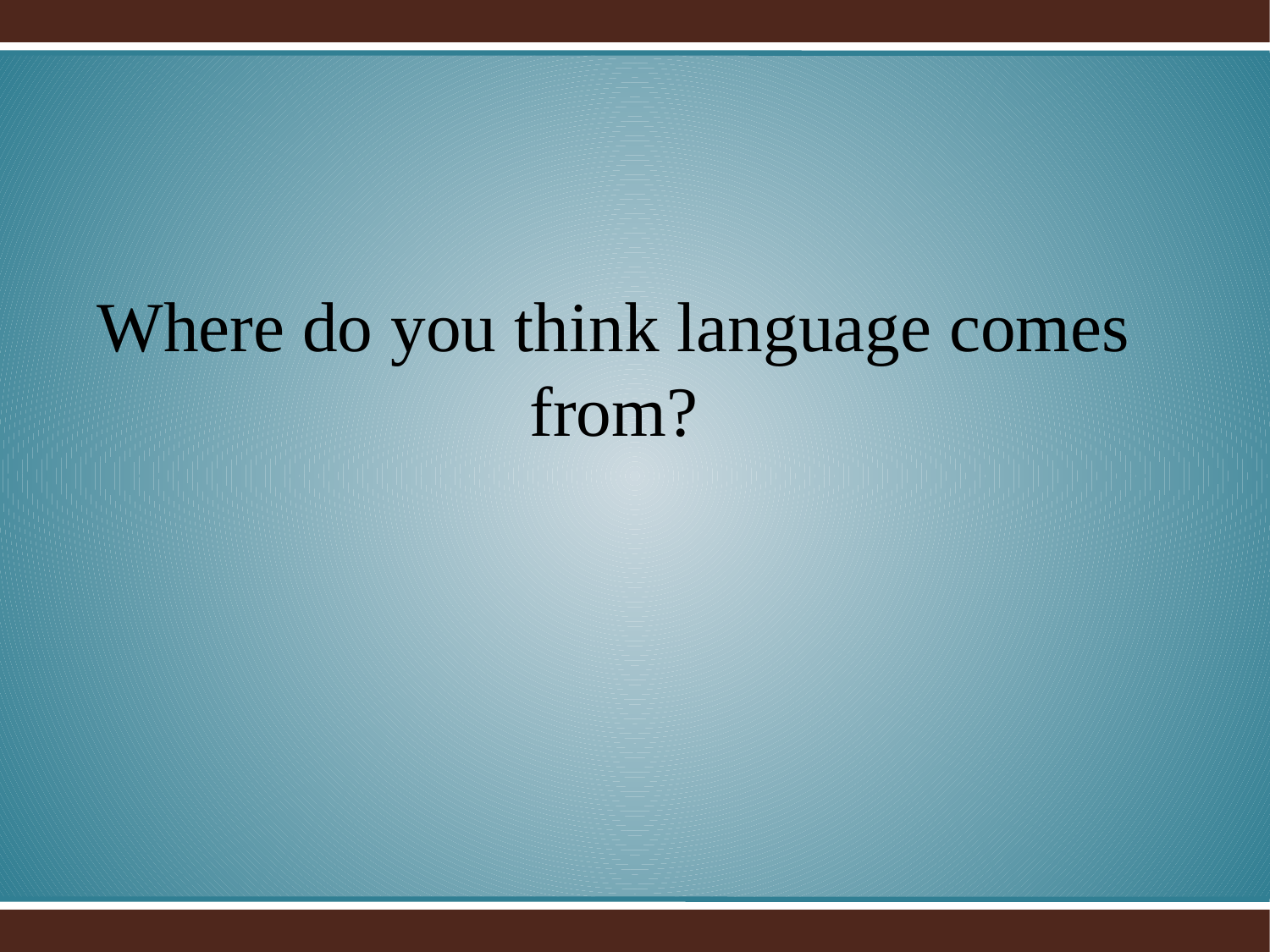

# Where do you think language comes from?